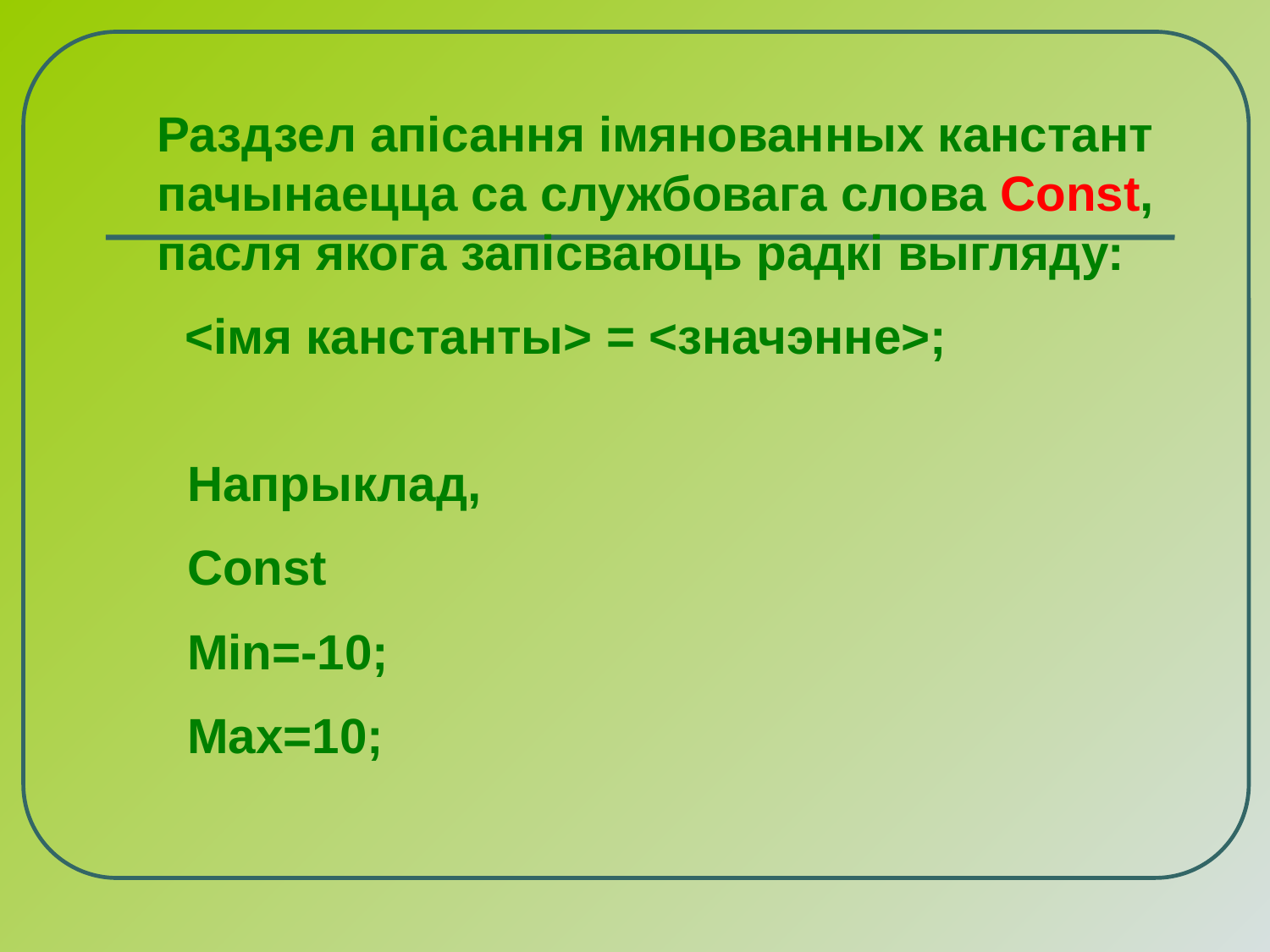

Раздзел апісання імянованных канстант пачынаецца са службовага слова Const, пасля якога запісваюць радкі выгляду:
  <імя канстанты> = <значэнне>;
Напрыклад,
Const
Min=-10;
Max=10;